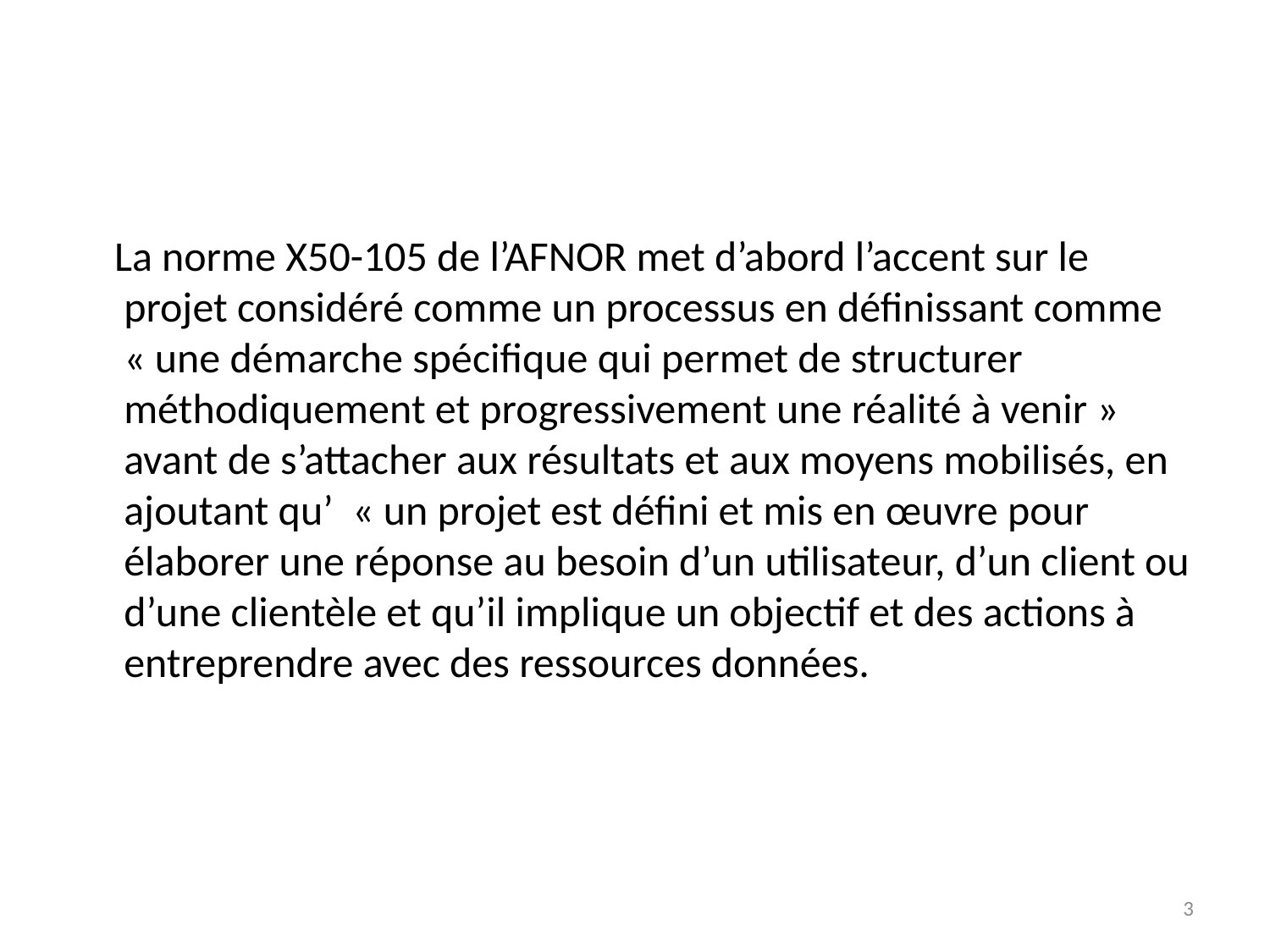

#
    La norme X50-105 de l’AFNOR met d’abord l’accent sur le projet considéré comme un processus en définissant comme  « une démarche spécifique qui permet de structurer méthodiquement et progressivement une réalité à venir » avant de s’attacher aux résultats et aux moyens mobilisés, en ajoutant qu’  « un projet est défini et mis en œuvre pour élaborer une réponse au besoin d’un utilisateur, d’un client ou d’une clientèle et qu’il implique un objectif et des actions à entreprendre avec des ressources données.
3